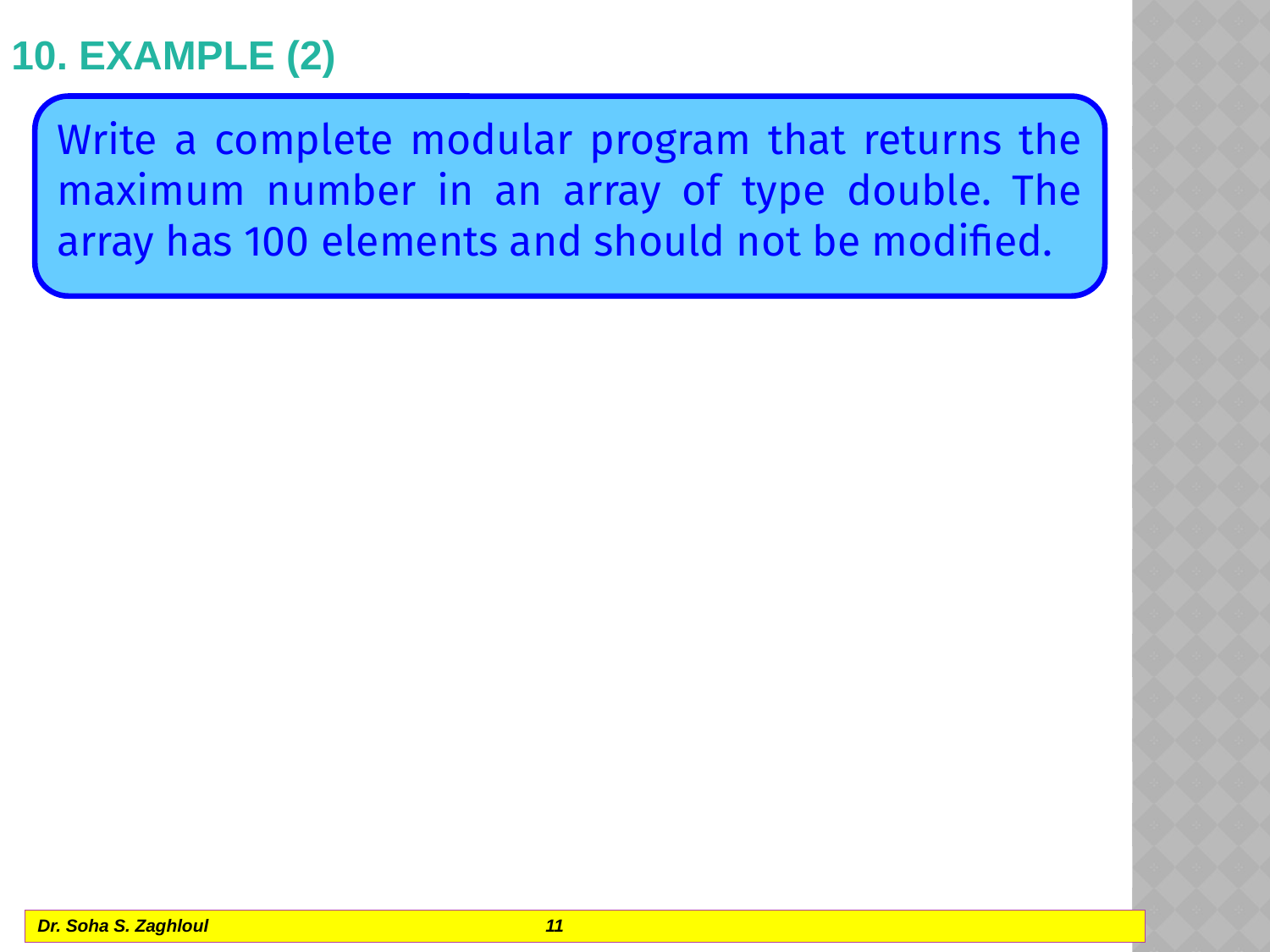

# 10. Example (2)
Write a complete modular program that returns the maximum number in an array of type double. The array has 100 elements and should not be modified.
Dr. Soha S. Zaghloul			11